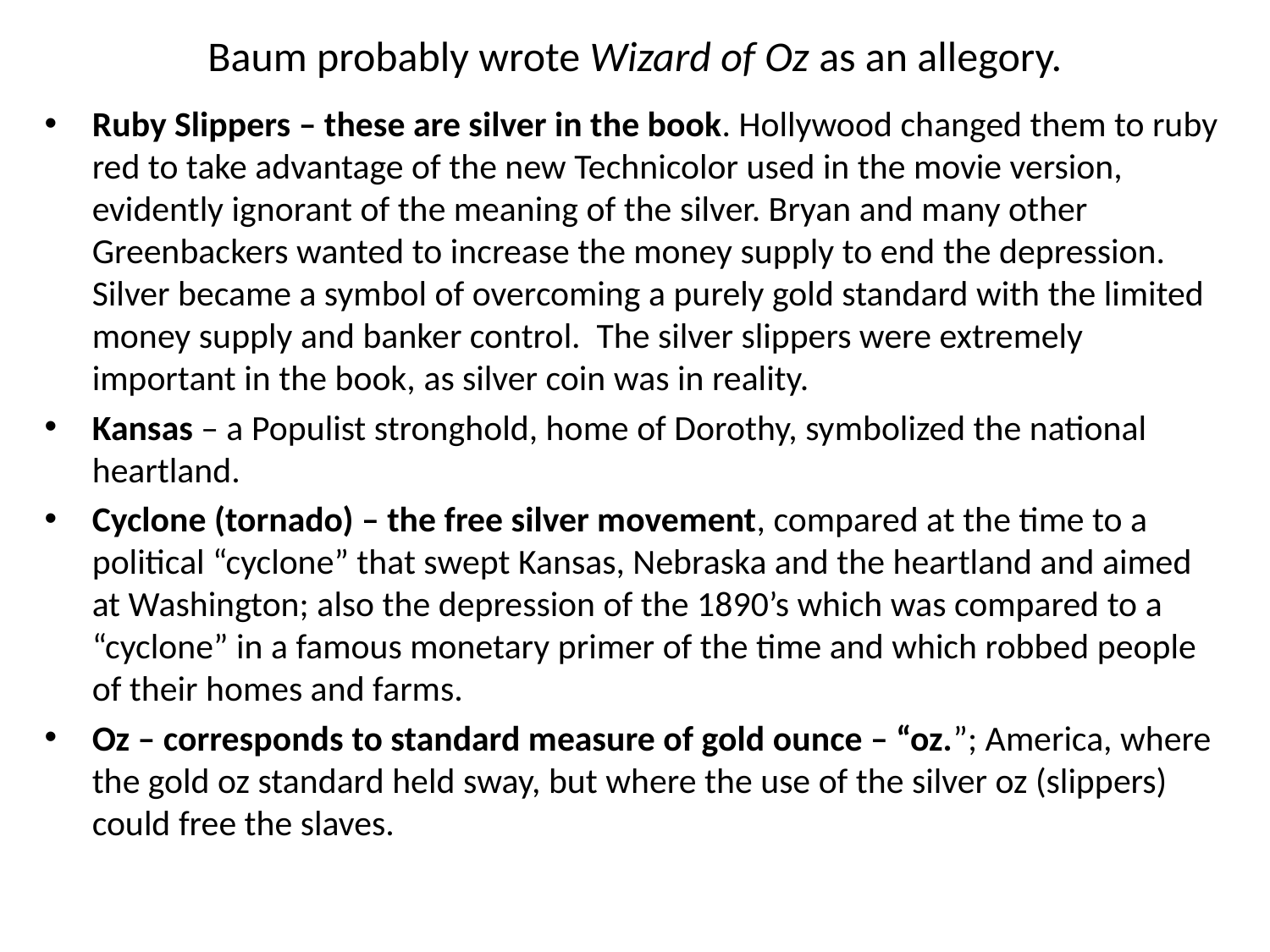

# Baum probably wrote Wizard of Oz as an allegory.
Ruby Slippers – these are silver in the book. Hollywood changed them to ruby red to take advantage of the new Technicolor used in the movie version, evidently ignorant of the meaning of the silver. Bryan and many other Greenbackers wanted to increase the money supply to end the depression. Silver became a symbol of overcoming a purely gold standard with the limited money supply and banker control.  The silver slippers were extremely important in the book, as silver coin was in reality.
Kansas – a Populist stronghold, home of Dorothy, symbolized the national heartland.
Cyclone (tornado) – the free silver movement, compared at the time to a political “cyclone” that swept Kansas, Nebraska and the heartland and aimed at Washington; also the depression of the 1890’s which was compared to a “cyclone” in a famous monetary primer of the time and which robbed people of their homes and farms.
Oz – corresponds to standard measure of gold ounce – “oz.”; America, where the gold oz standard held sway, but where the use of the silver oz (slippers) could free the slaves.